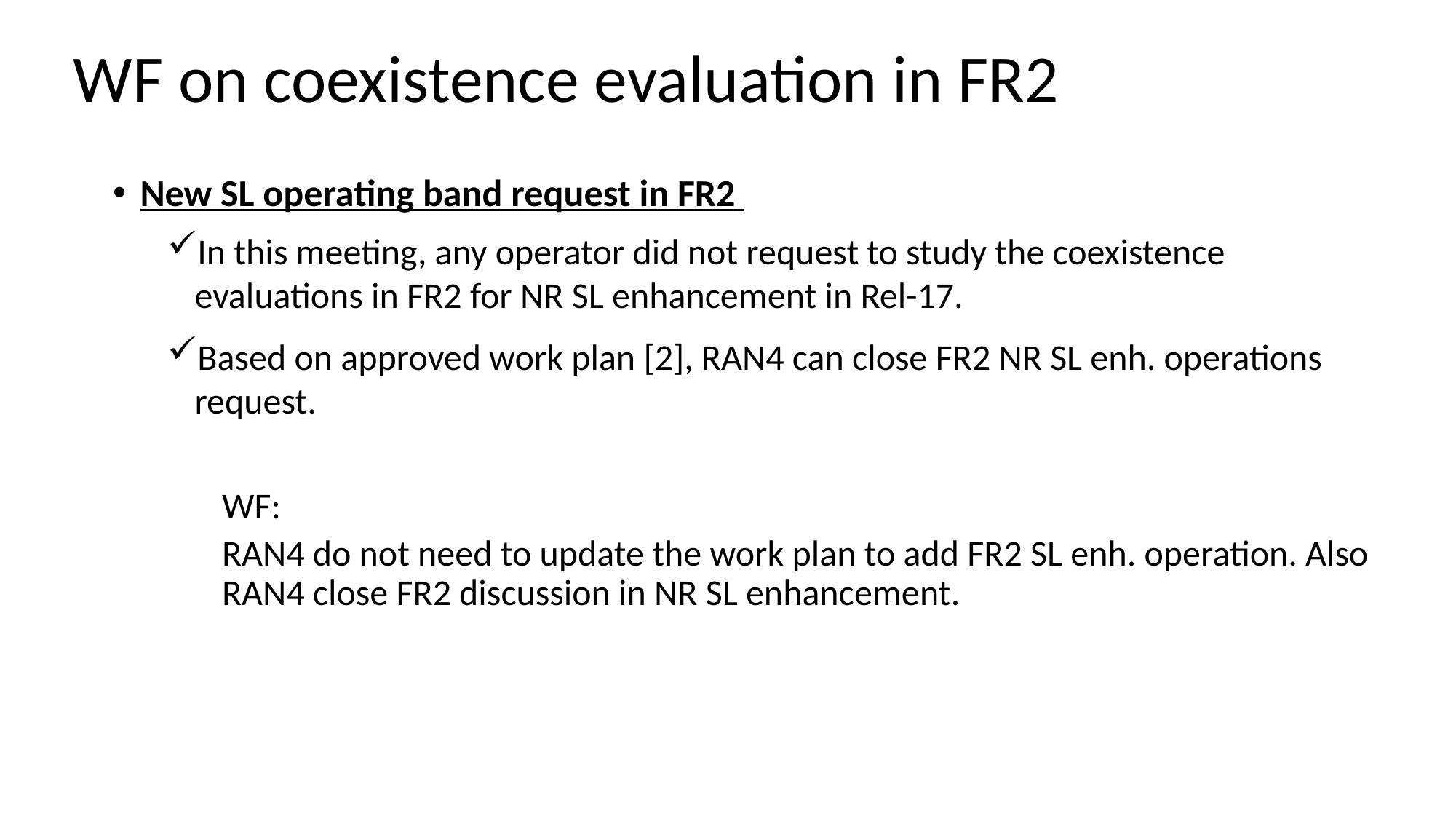

# WF on coexistence evaluation in FR2
New SL operating band request in FR2
In this meeting, any operator did not request to study the coexistence evaluations in FR2 for NR SL enhancement in Rel-17.
Based on approved work plan [2], RAN4 can close FR2 NR SL enh. operations request.

WF:
RAN4 do not need to update the work plan to add FR2 SL enh. operation. Also RAN4 close FR2 discussion in NR SL enhancement.